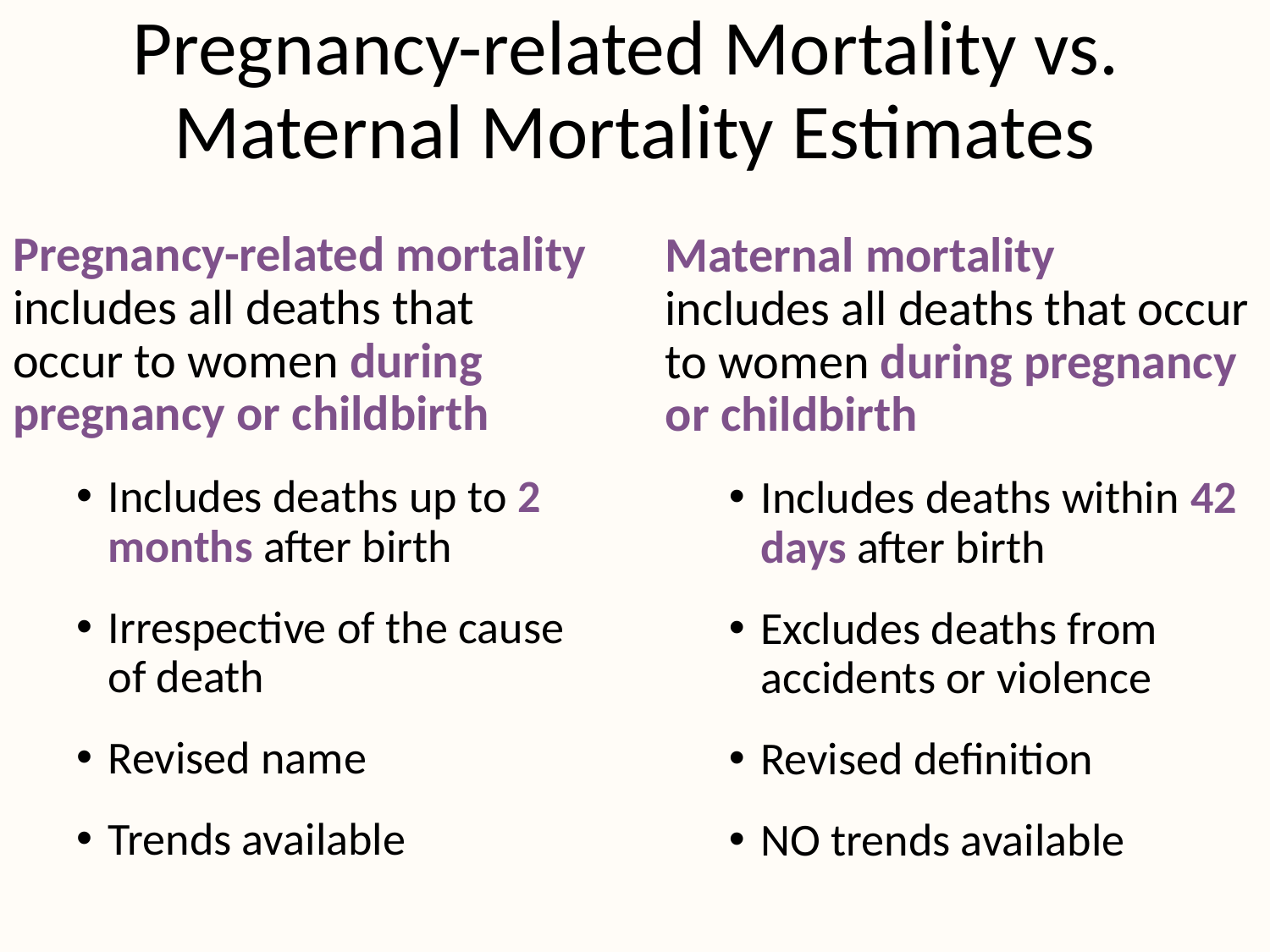

# Pregnancy-related Mortality vs. Maternal Mortality Estimates
Pregnancy-related mortality
includes all deaths that occur to women during pregnancy or childbirth
Includes deaths up to 2 months after birth
Irrespective of the cause of death
Revised name
Trends available
Maternal mortality
includes all deaths that occur to women during pregnancy or childbirth
Includes deaths within 42 days after birth
Excludes deaths from accidents or violence
Revised definition
NO trends available